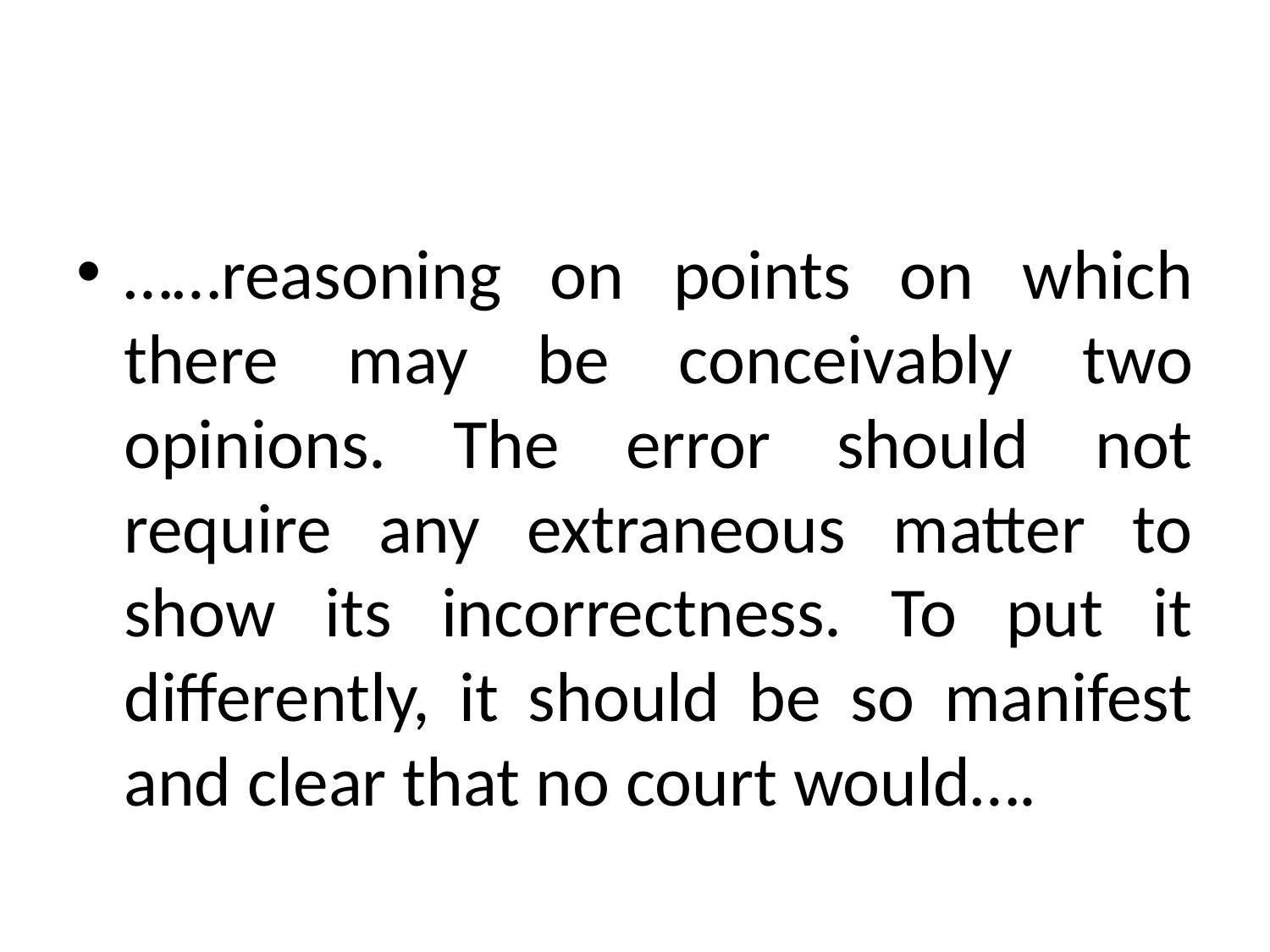

#
……reasoning on points on which there may be conceivably two opinions. The error should not require any extraneous matter to show its incorrectness. To put it differently, it should be so manifest and clear that no court would….